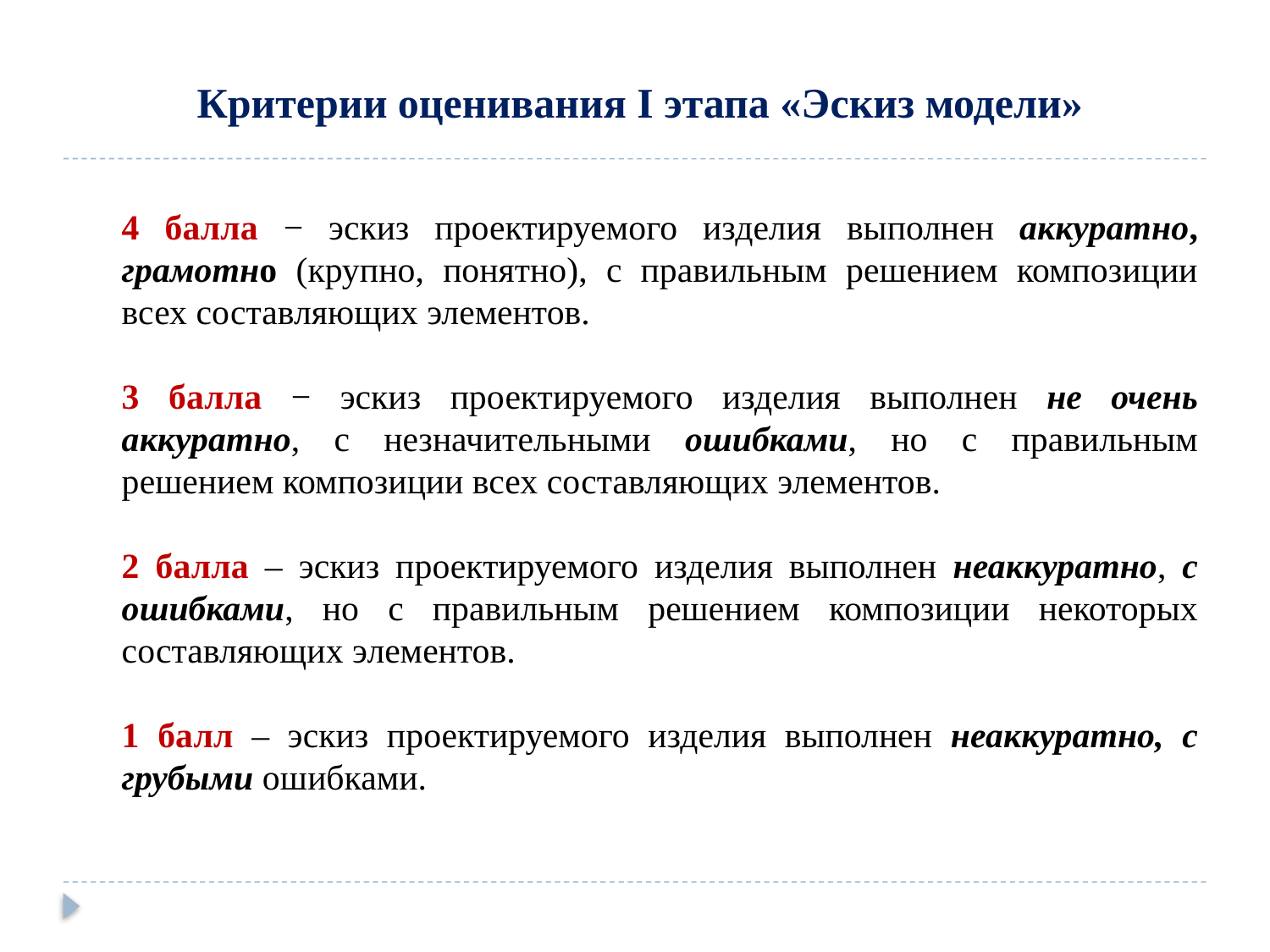

Критерии оценивания I этапа «Эскиз модели»

4 балла − эскиз проектируемого изделия выполнен аккуратно, грамотно (крупно, понятно), с правильным решением композиции всех составляющих элементов.

3 балла − эскиз проектируемого изделия выполнен не очень аккуратно, с незначительными ошибками, но с правильным решением композиции всех составляющих элементов.

2 балла – эскиз проектируемого изделия выполнен неаккуратно, с ошибками, но с правильным решением композиции некоторых составляющих элементов.

1 балл – эскиз проектируемого изделия выполнен неаккуратно, с грубыми ошибками.